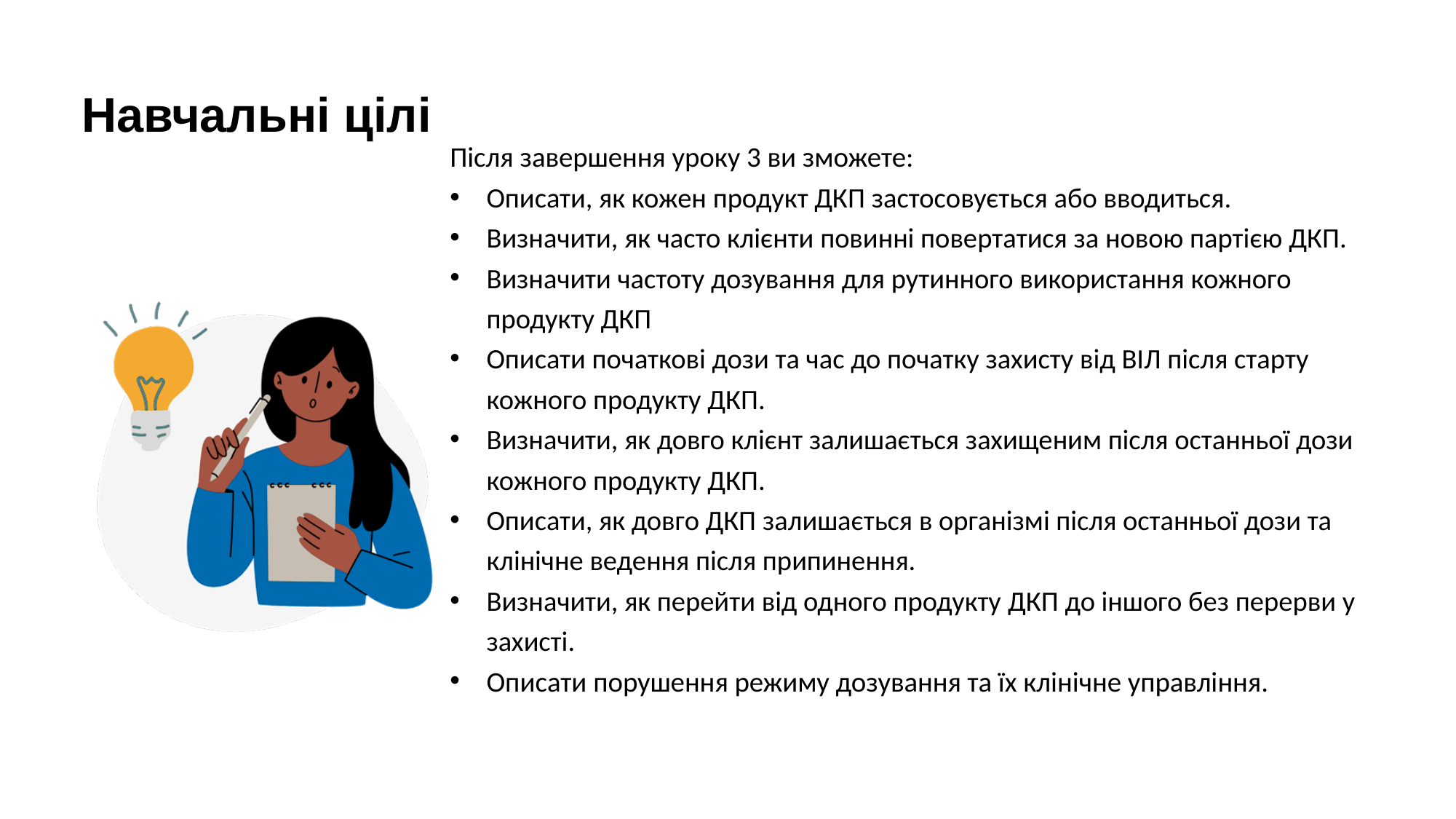

Навчальні цілі
Після завершення уроку 3 ви зможете:
Описати, як кожен продукт ДКП застосовується або вводиться.
Визначити, як часто клієнти повинні повертатися за новою партією ДКП.
Визначити частоту дозування для рутинного використання кожного продукту ДКП
Описати початкові дози та час до початку захисту від ВІЛ після старту кожного продукту ДКП.
Визначити, як довго клієнт залишається захищеним після останньої дози кожного продукту ДКП.
Описати, як довго ДКП залишається в організмі після останньої дози та клінічне ведення після припинення.
Визначити, як перейти від одного продукту ДКП до іншого без перерви у захисті.
Описати порушення режиму дозування та їх клінічне управління.